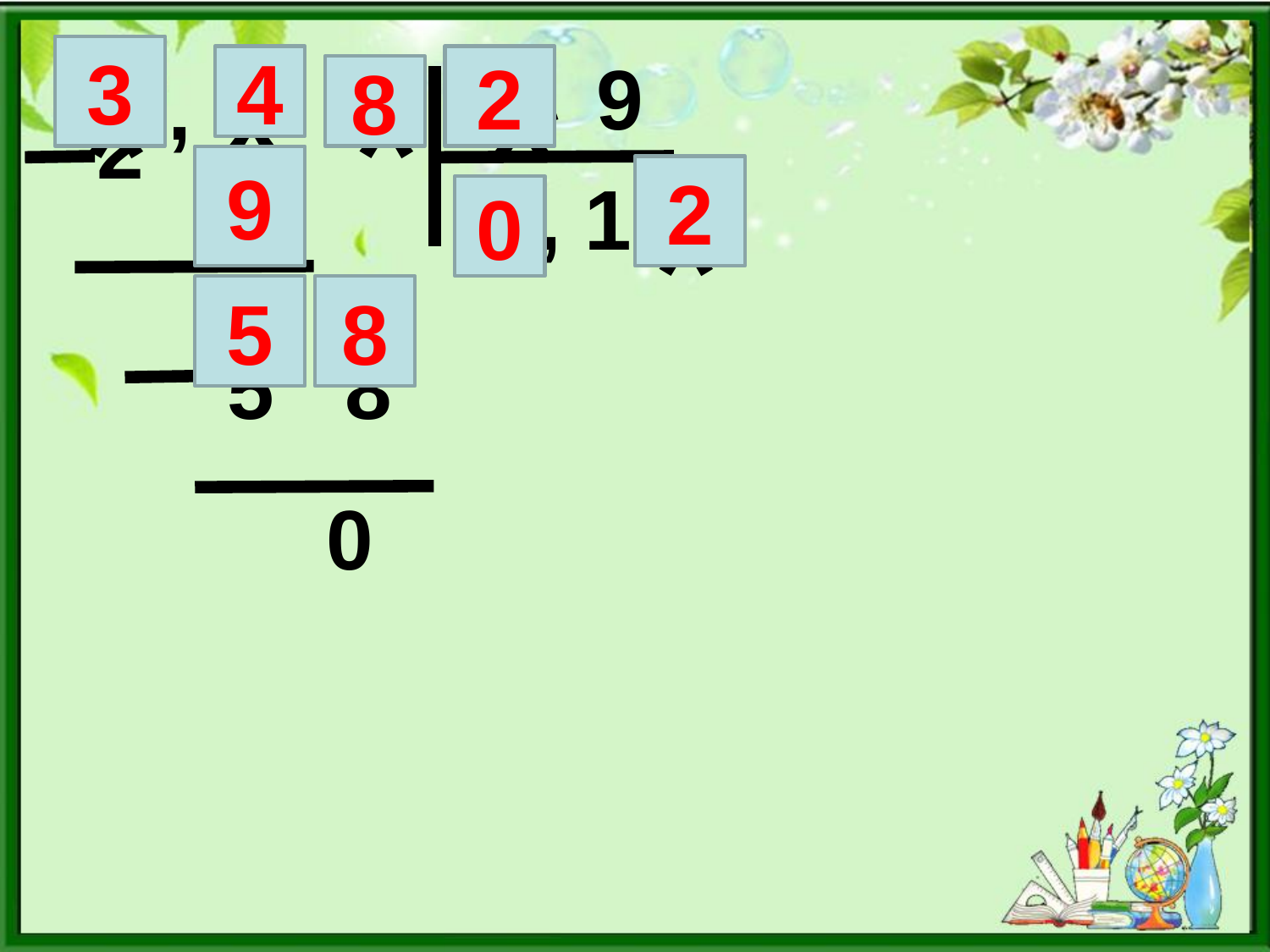

3
4
2
8
9
,
* * * *
*
*
*
9
2
2
0
, 1
*
*
5
8
5   8
0